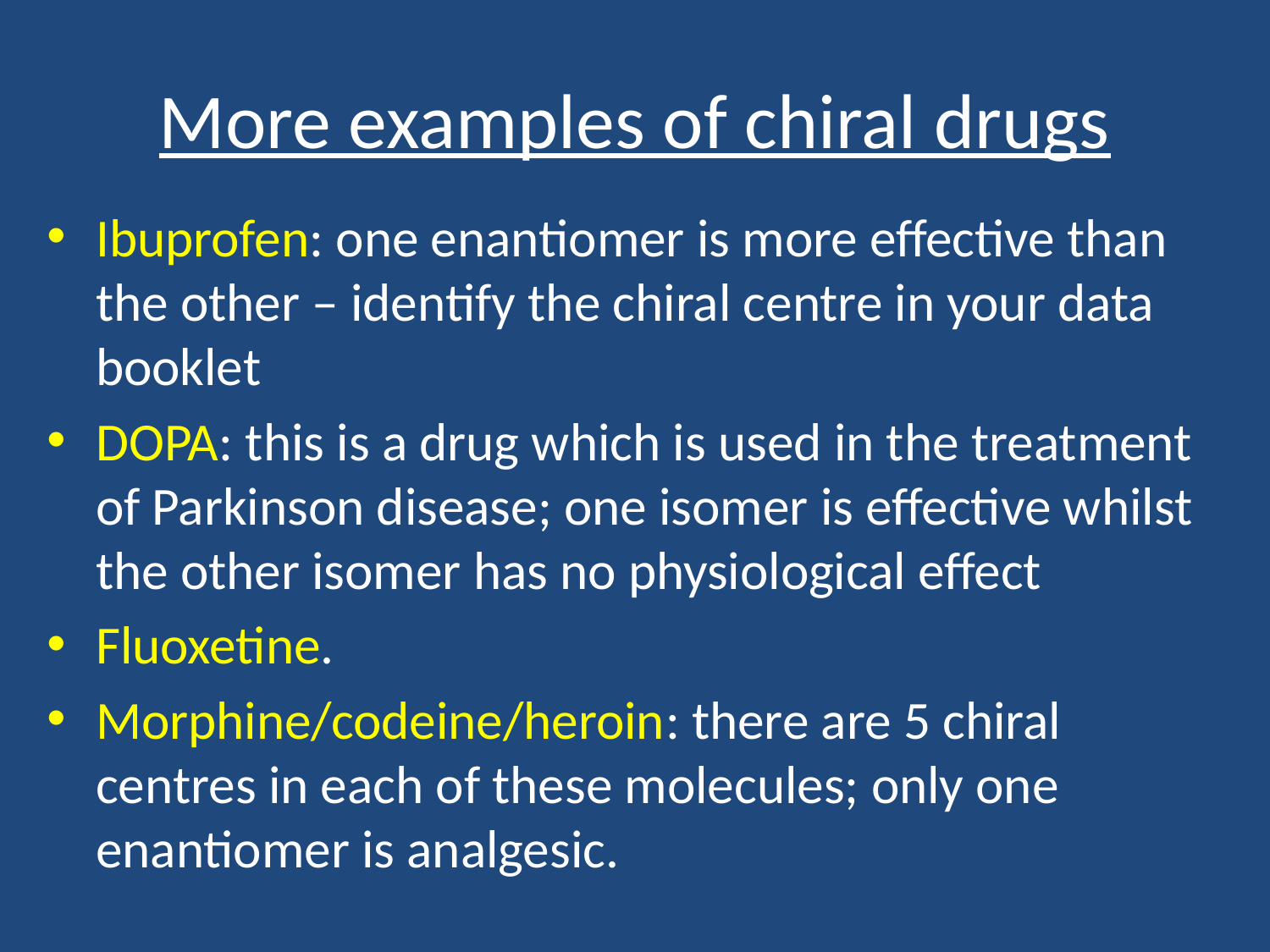

# More examples of chiral drugs
Ibuprofen: one enantiomer is more effective than the other – identify the chiral centre in your data booklet
DOPA: this is a drug which is used in the treatment of Parkinson disease; one isomer is effective whilst the other isomer has no physiological effect
Fluoxetine.
Morphine/codeine/heroin: there are 5 chiral centres in each of these molecules; only one enantiomer is analgesic.